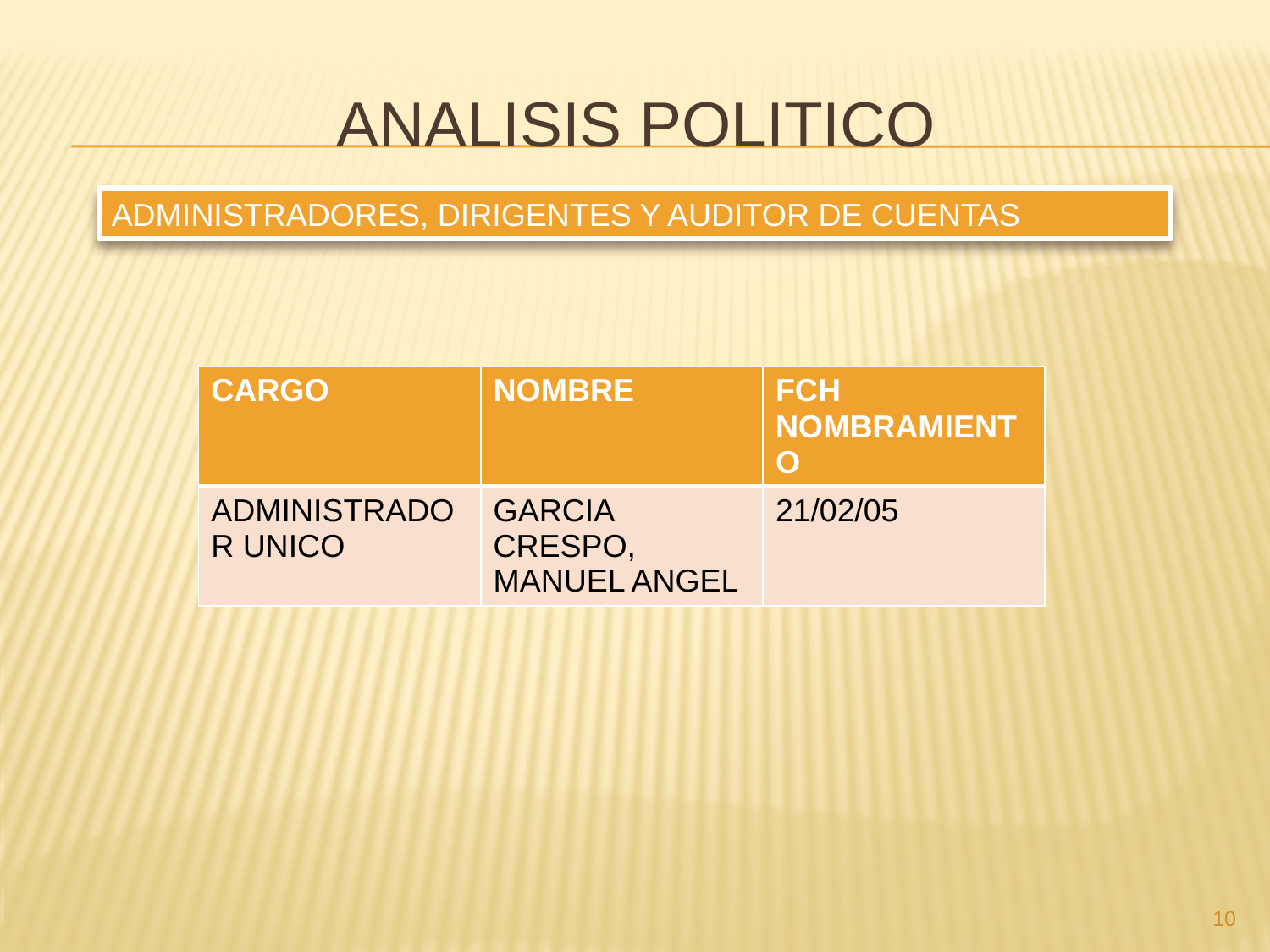

# ANALISIS POLITICO
ADMINISTRADORES, DIRIGENTES Y AUDITOR DE CUENTAS
| CARGO | NOMBRE | FCH NOMBRAMIENTO |
| --- | --- | --- |
| ADMINISTRADOR UNICO | GARCIA CRESPO, MANUEL ANGEL | 21/02/05 |
10